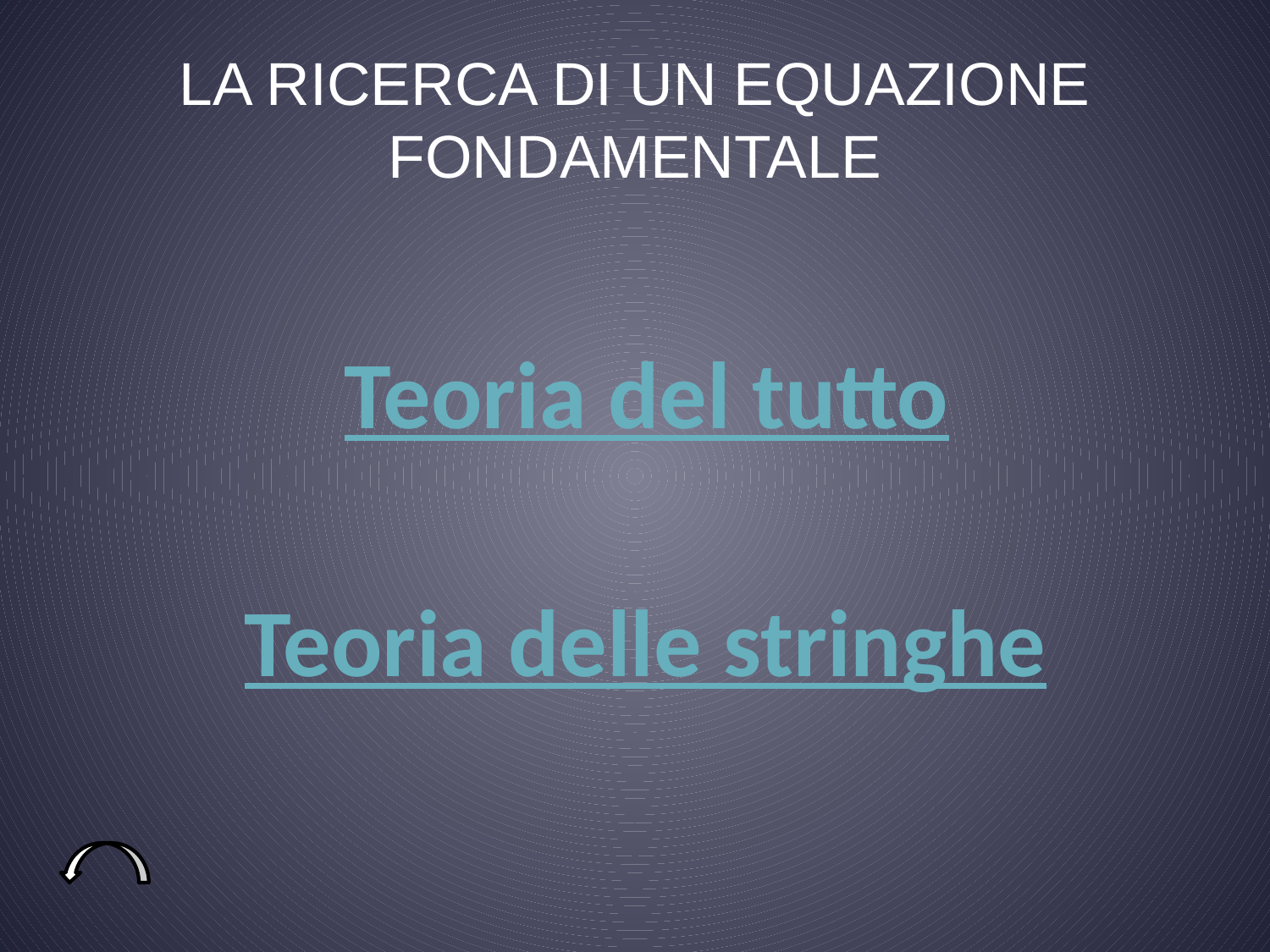

# LA RICERCA DI UN EQUAZIONE FONDAMENTALE
Teoria del tutto
Teoria delle stringhe